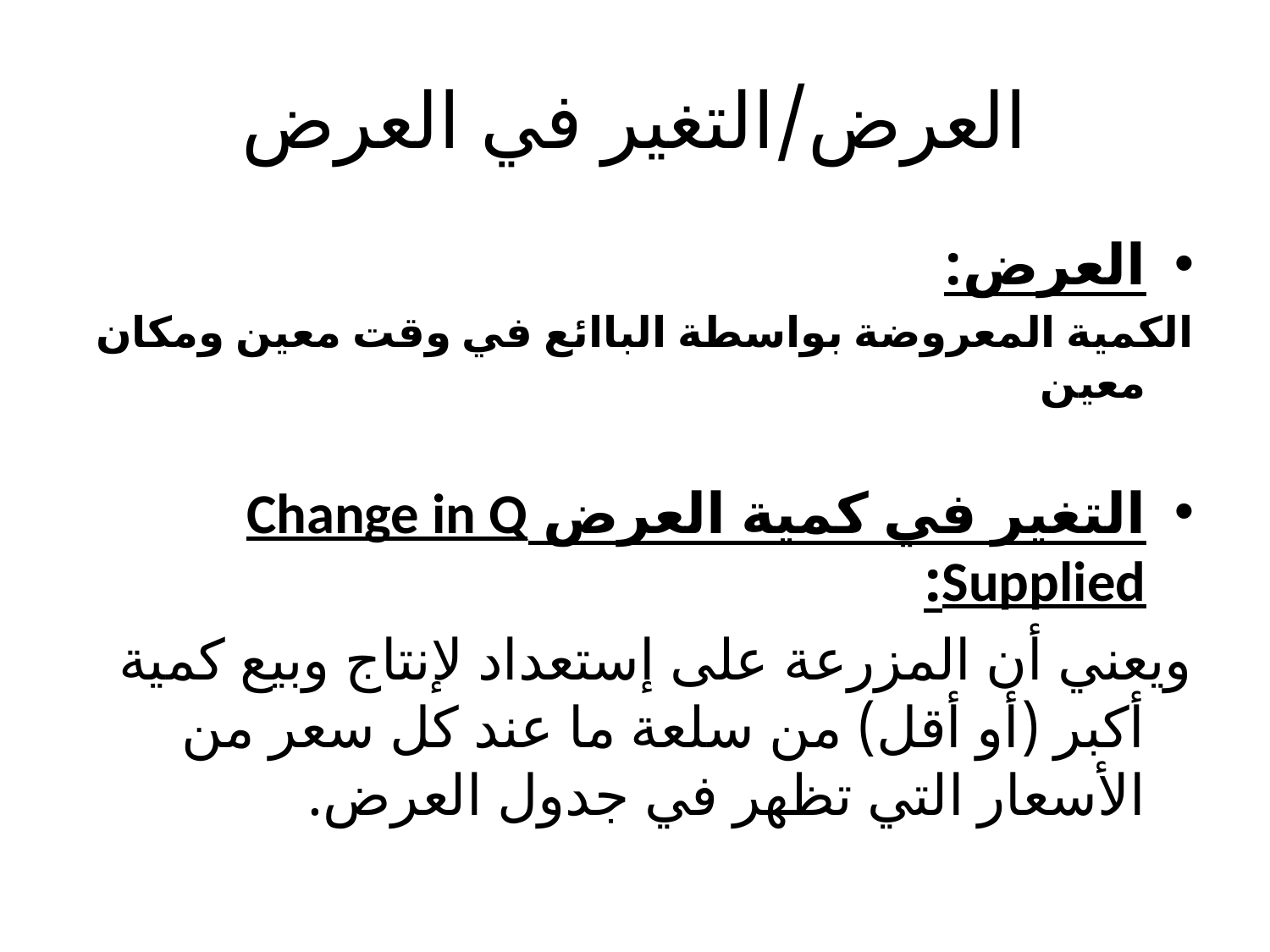

# العرض/التغير في العرض
العرض:
الكمية المعروضة بواسطة الباائع في وقت معين ومكان معين

التغير في كمية العرض Change in Q Supplied:
ويعني أن المزرعة على إستعداد لإنتاج وبيع كمية أكبر (أو أقل) من سلعة ما عند كل سعر من الأسعار التي تظهر في جدول العرض.